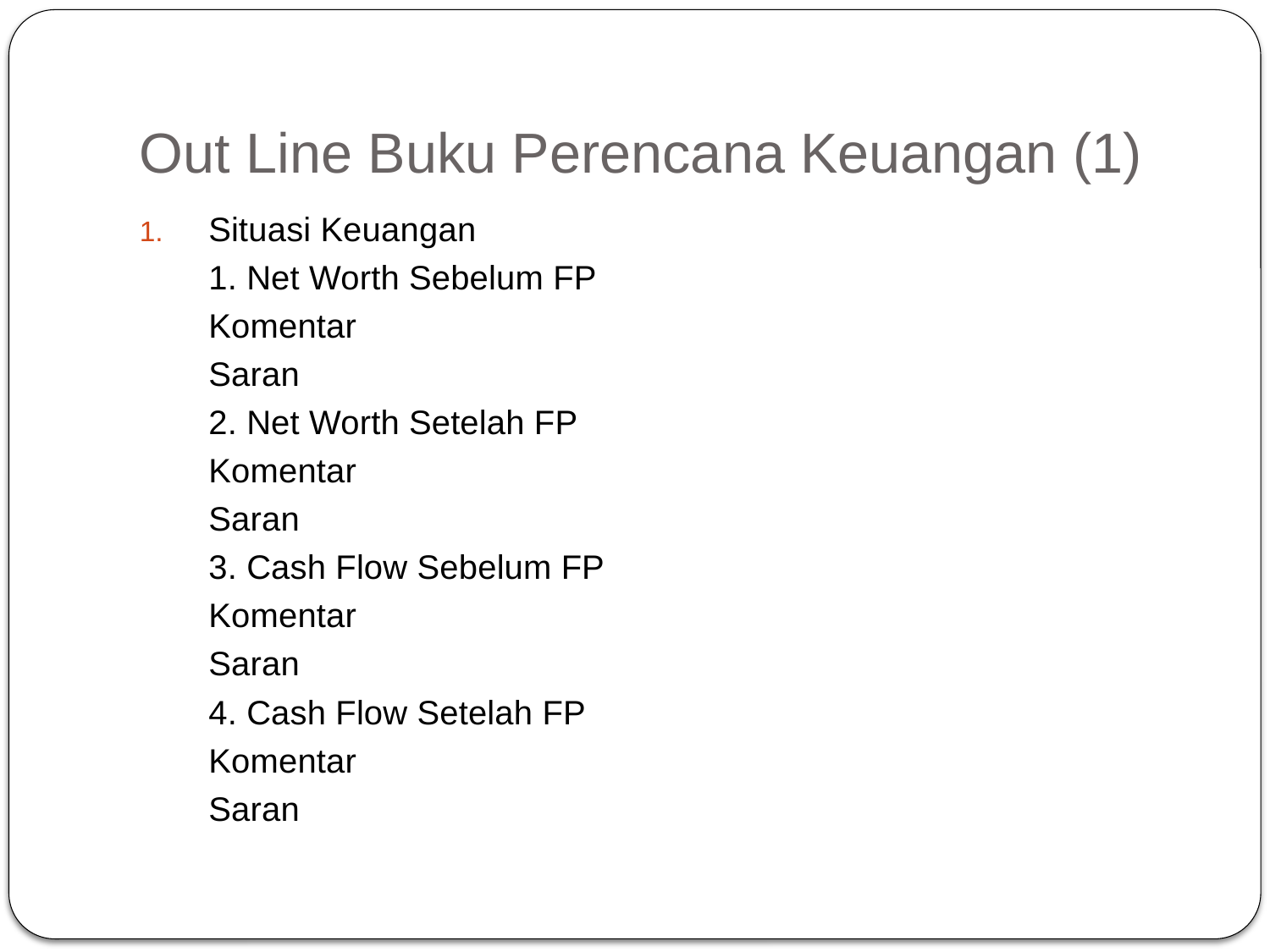

# Out Line Buku Perencana Keuangan (1)
Situasi Keuangan
	1. Net Worth Sebelum FP
		Komentar
		Saran
	2. Net Worth Setelah FP
		Komentar
		Saran
	3. Cash Flow Sebelum FP
		Komentar
		Saran
	4. Cash Flow Setelah FP
		Komentar
		Saran